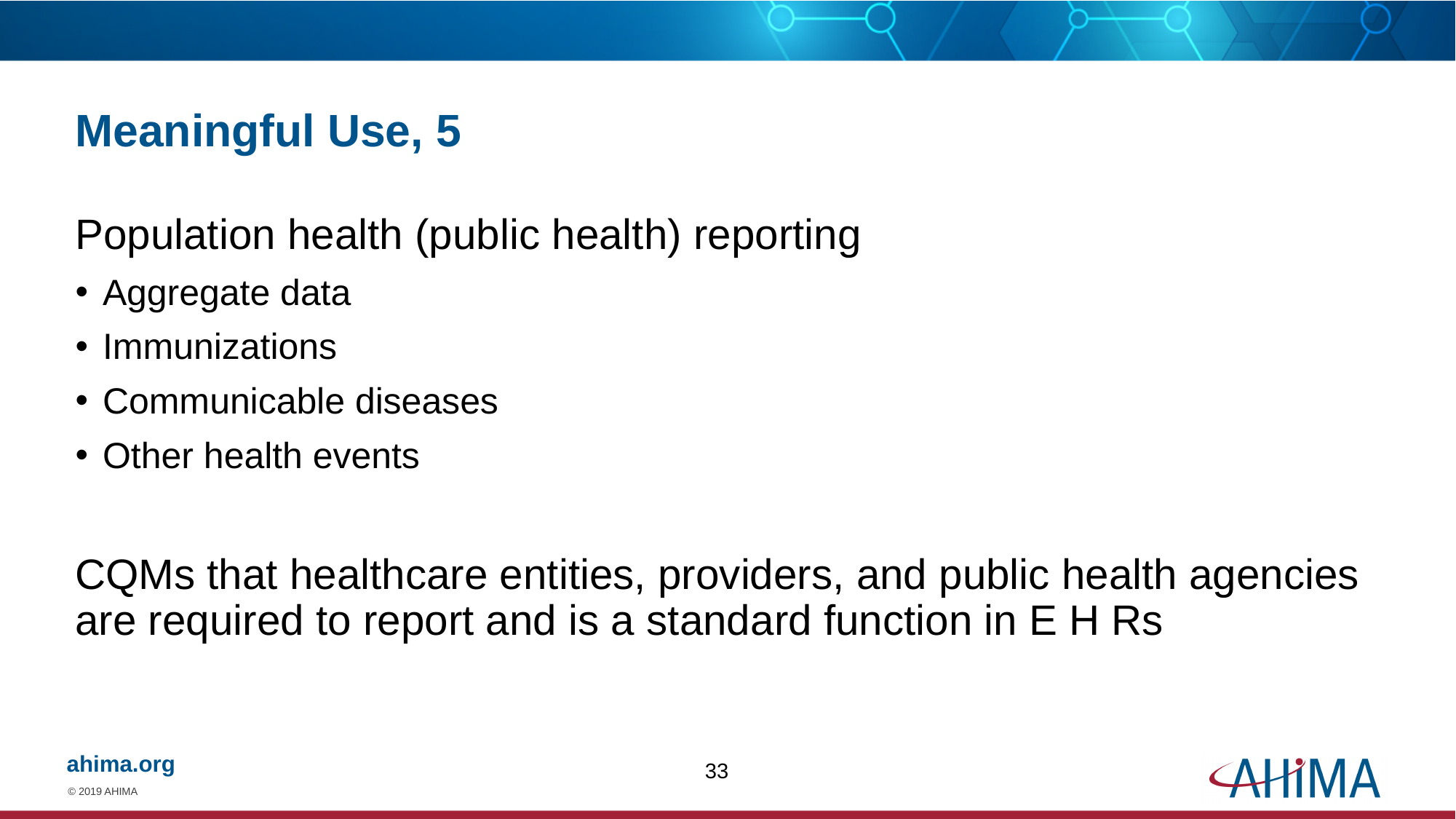

# Meaningful Use, 5
Population health (public health) reporting
Aggregate data
Immunizations
Communicable diseases
Other health events

CQMs that healthcare entities, providers, and public health agencies are required to report and is a standard function in E H Rs